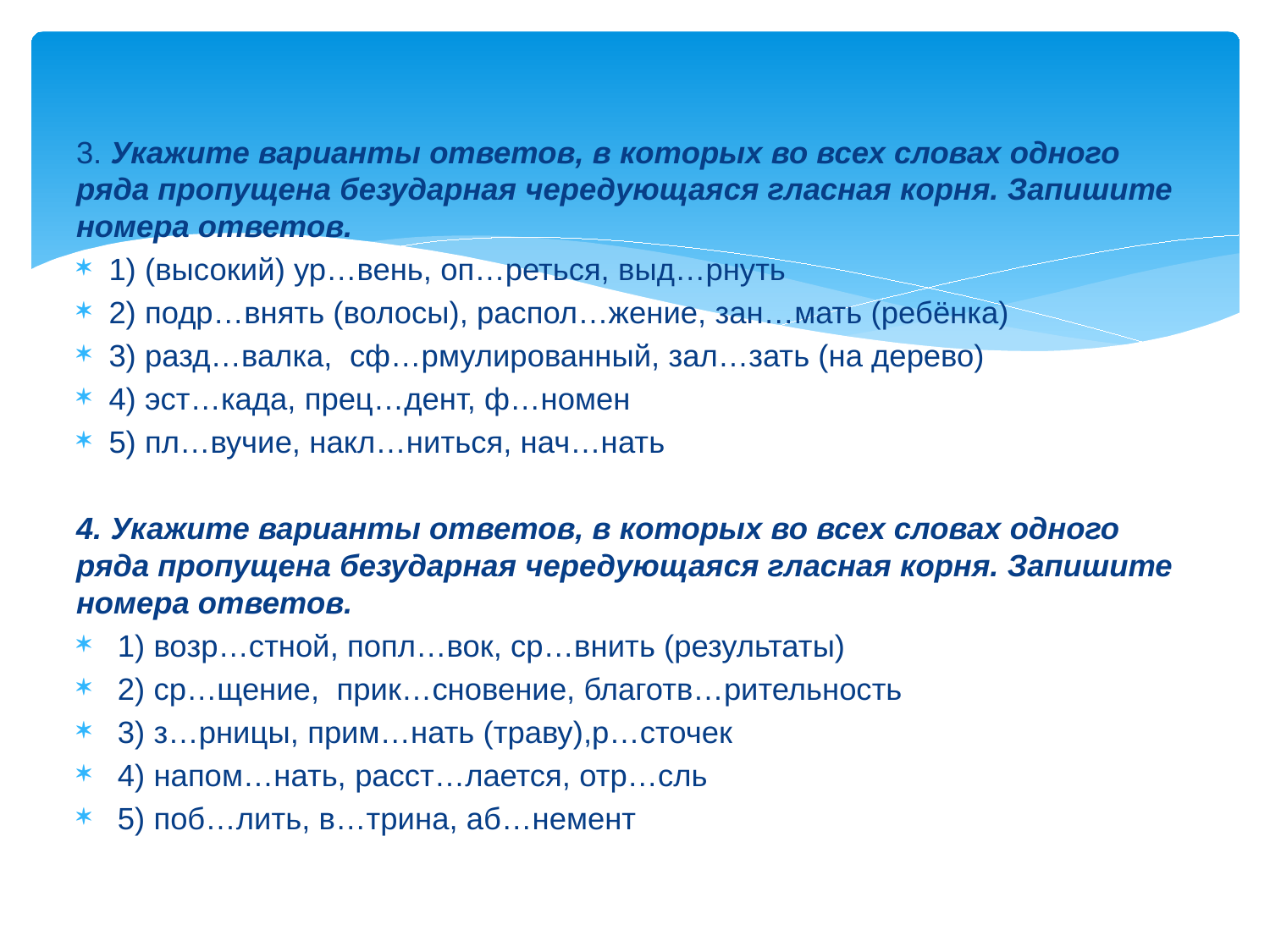

#
3. Укажите варианты ответов, в которых во всех словах одного ряда пропущена безударная чередующаяся гласная корня. Запишите номера ответов.
1) (высокий) ур…вень, оп…реться, выд…рнуть
2) подр…внять (волосы), распол…жение, зан…мать (ребёнка)
3) разд…валка,  сф…рмулированный, зал…зать (на дерево)
4) эст…када, прец…дент, ф…номен
5) пл…вучие, накл…ниться, нач…нать

4. Укажите варианты ответов, в которых во всех словах одного ряда пропущена безударная чередующаяся гласная корня. Запишите номера ответов.
 1) возр…стной, попл…вок, ср…внить (результаты)
 2) ср…щение,  прик…сновение, благотв…рительность
 3) з…рницы, прим…нать (траву),р…сточек
 4) напом…нать, расст…лается, отр…сль
 5) поб…лить, в…трина, аб…немент